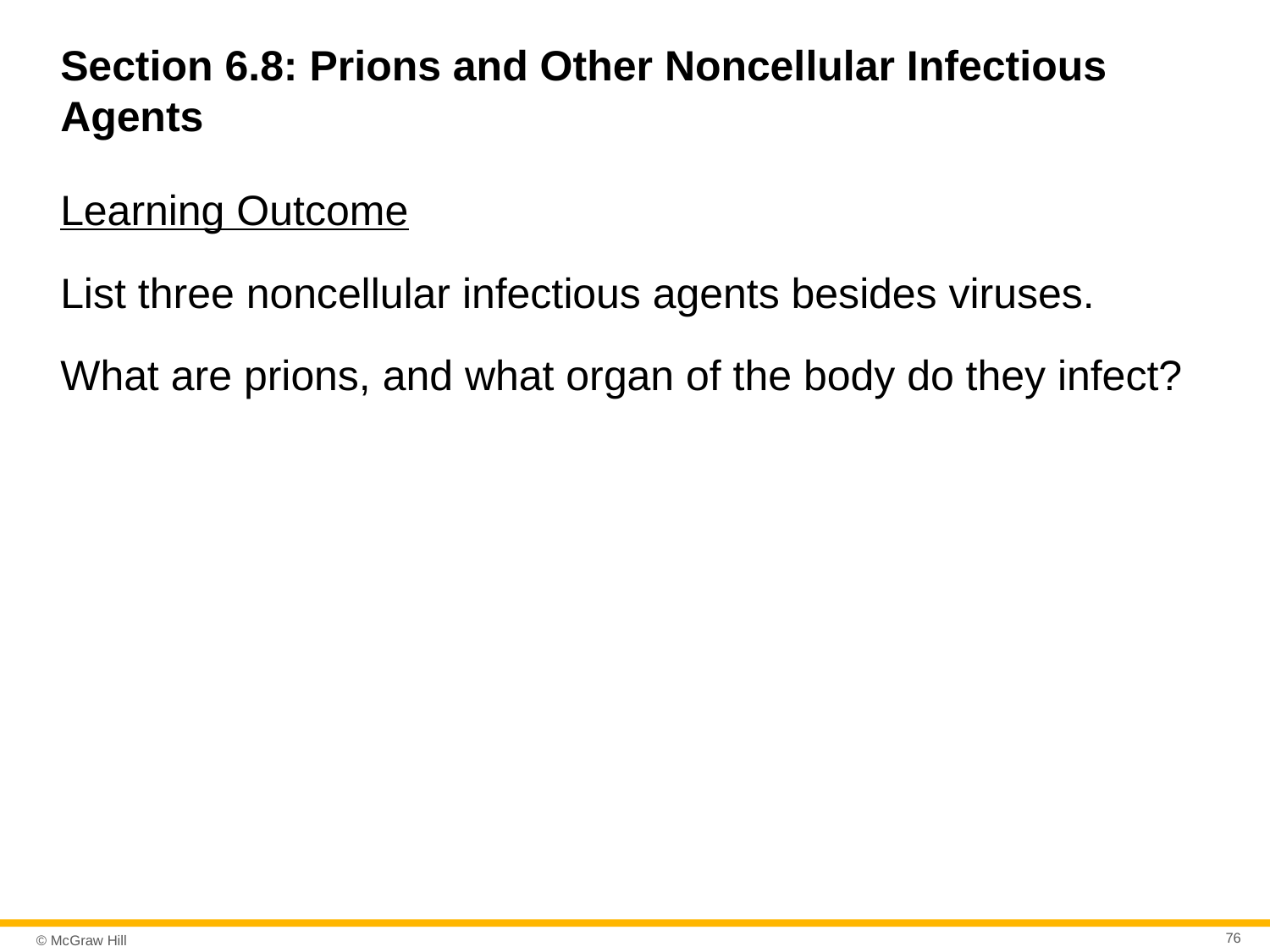

# Section 6.8: Prions and Other Noncellular Infectious Agents
Learning Outcome
List three noncellular infectious agents besides viruses.
What are prions, and what organ of the body do they infect?